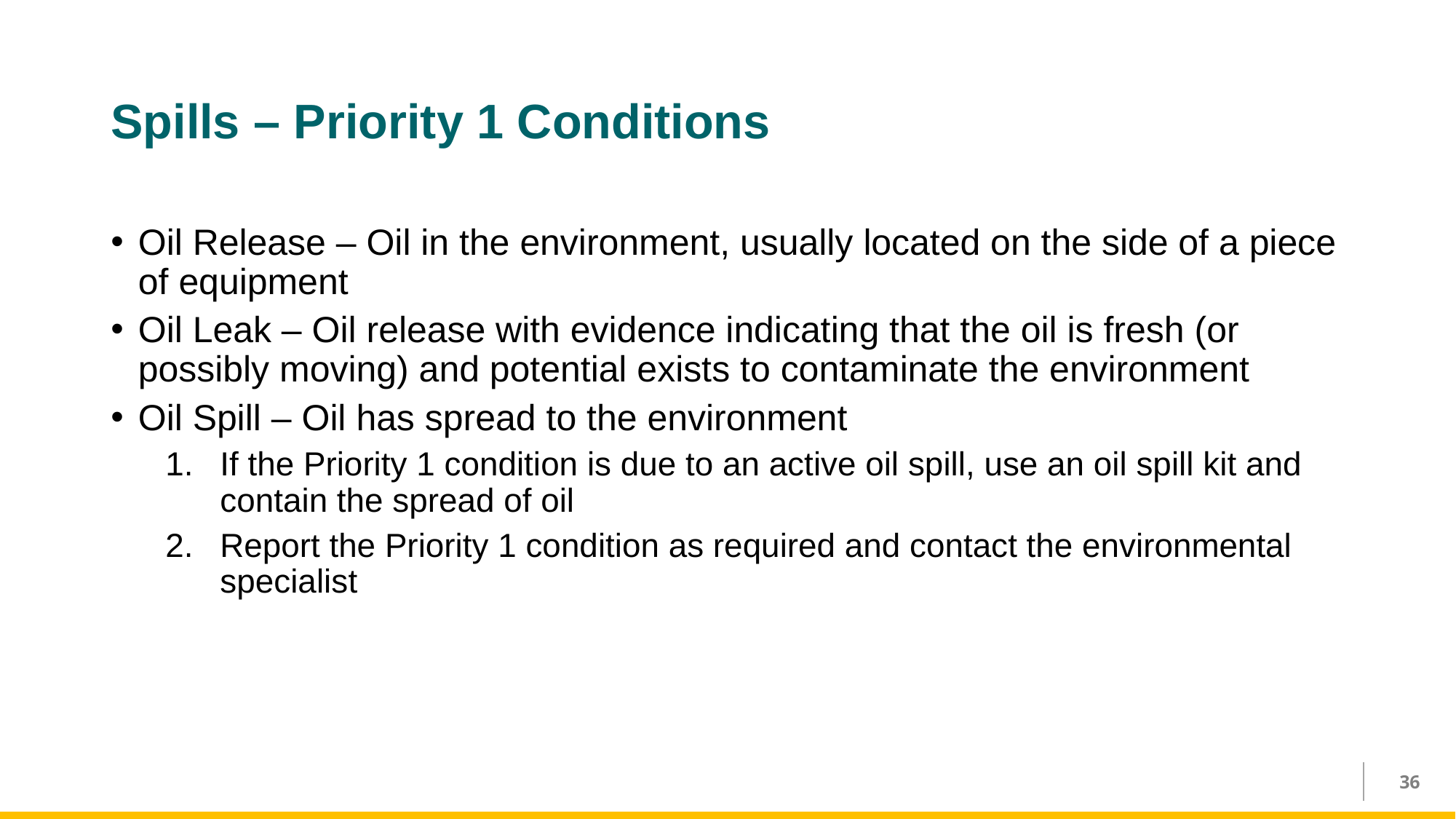

# Spills – Priority 1 Conditions
Oil Release – Oil in the environment, usually located on the side of a piece of equipment
Oil Leak – Oil release with evidence indicating that the oil is fresh (or possibly moving) and potential exists to contaminate the environment
Oil Spill – Oil has spread to the environment
If the Priority 1 condition is due to an active oil spill, use an oil spill kit and contain the spread of oil
Report the Priority 1 condition as required and contact the environmental specialist